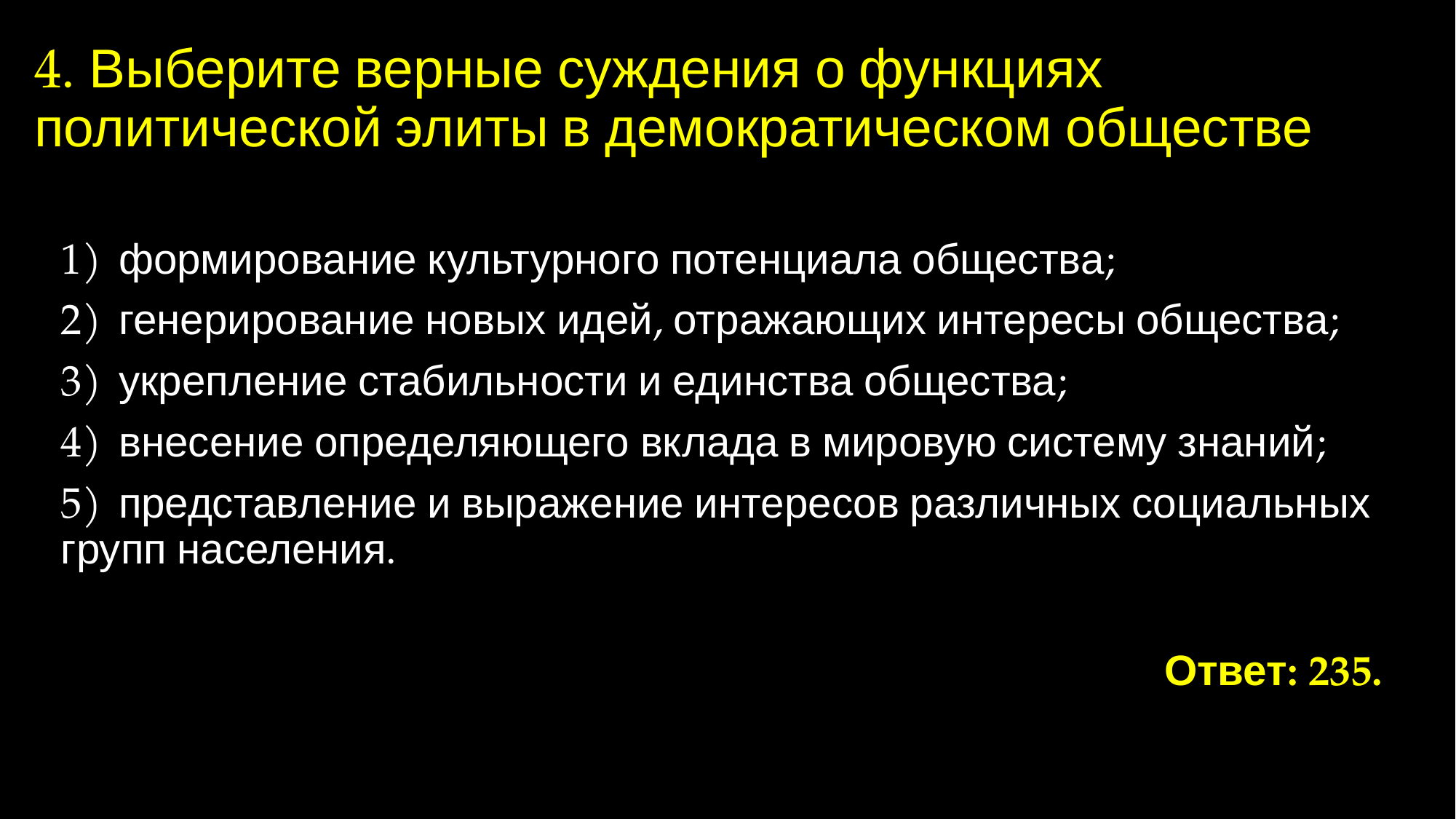

# 4. Выберите верные суждения о функциях политической элиты в демократическом обществе
1)  формирование культурного потенциала общества;
2)  генерирование новых идей, отражающих интересы общества;
3)  укрепление стабильности и единства общества;
4)  внесение определяющего вклада в мировую систему знаний;
5)  представление и выражение интересов различных социальных групп населения.

Ответ: 235.